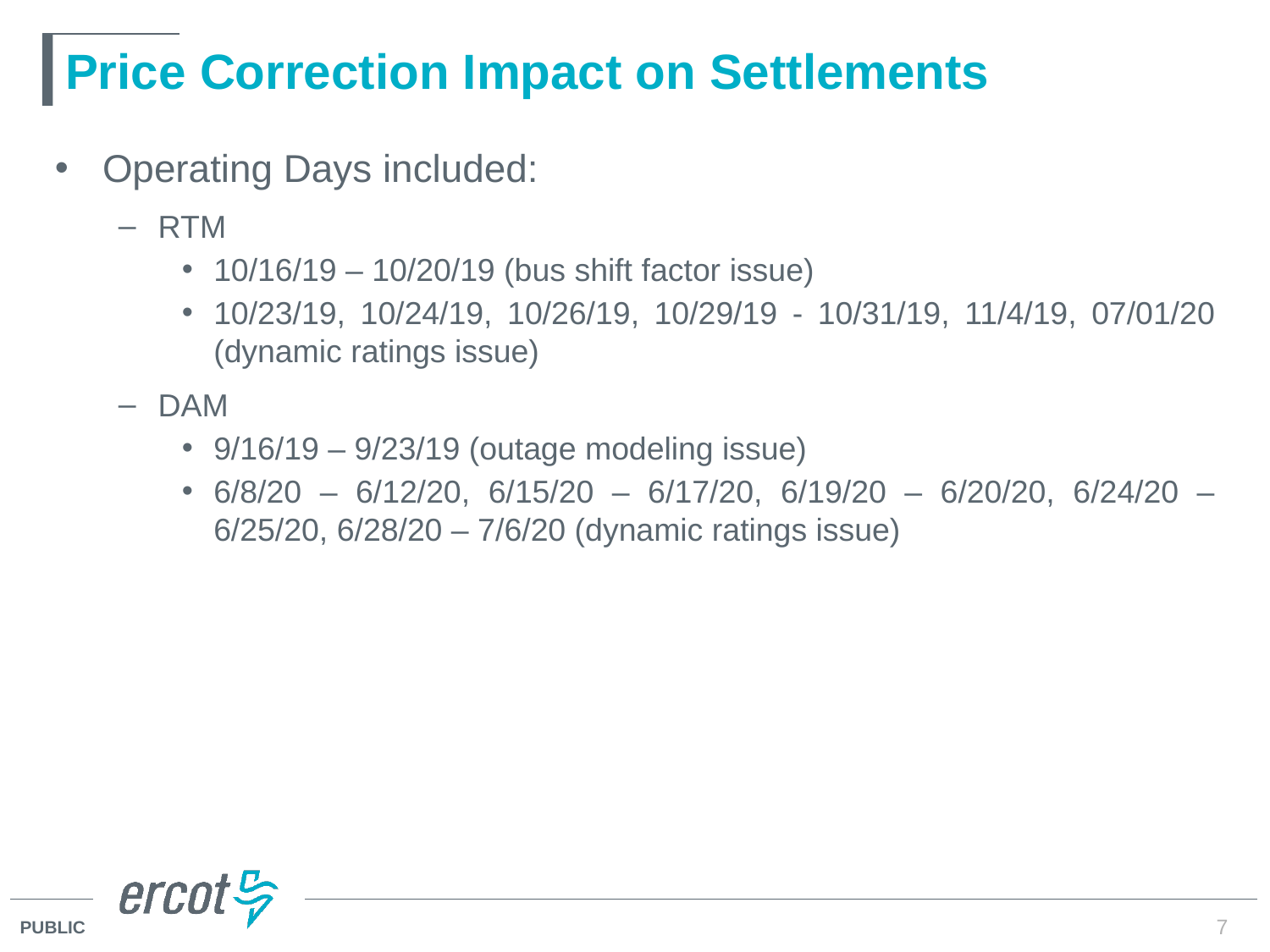

# Price Correction Impact on Settlements
Operating Days included:
RTM
10/16/19 – 10/20/19 (bus shift factor issue)
10/23/19, 10/24/19, 10/26/19, 10/29/19 - 10/31/19, 11/4/19, 07/01/20 (dynamic ratings issue)
DAM
9/16/19 – 9/23/19 (outage modeling issue)
6/8/20 – 6/12/20, 6/15/20 – 6/17/20, 6/19/20 – 6/20/20, 6/24/20 – 6/25/20, 6/28/20 – 7/6/20 (dynamic ratings issue)

7